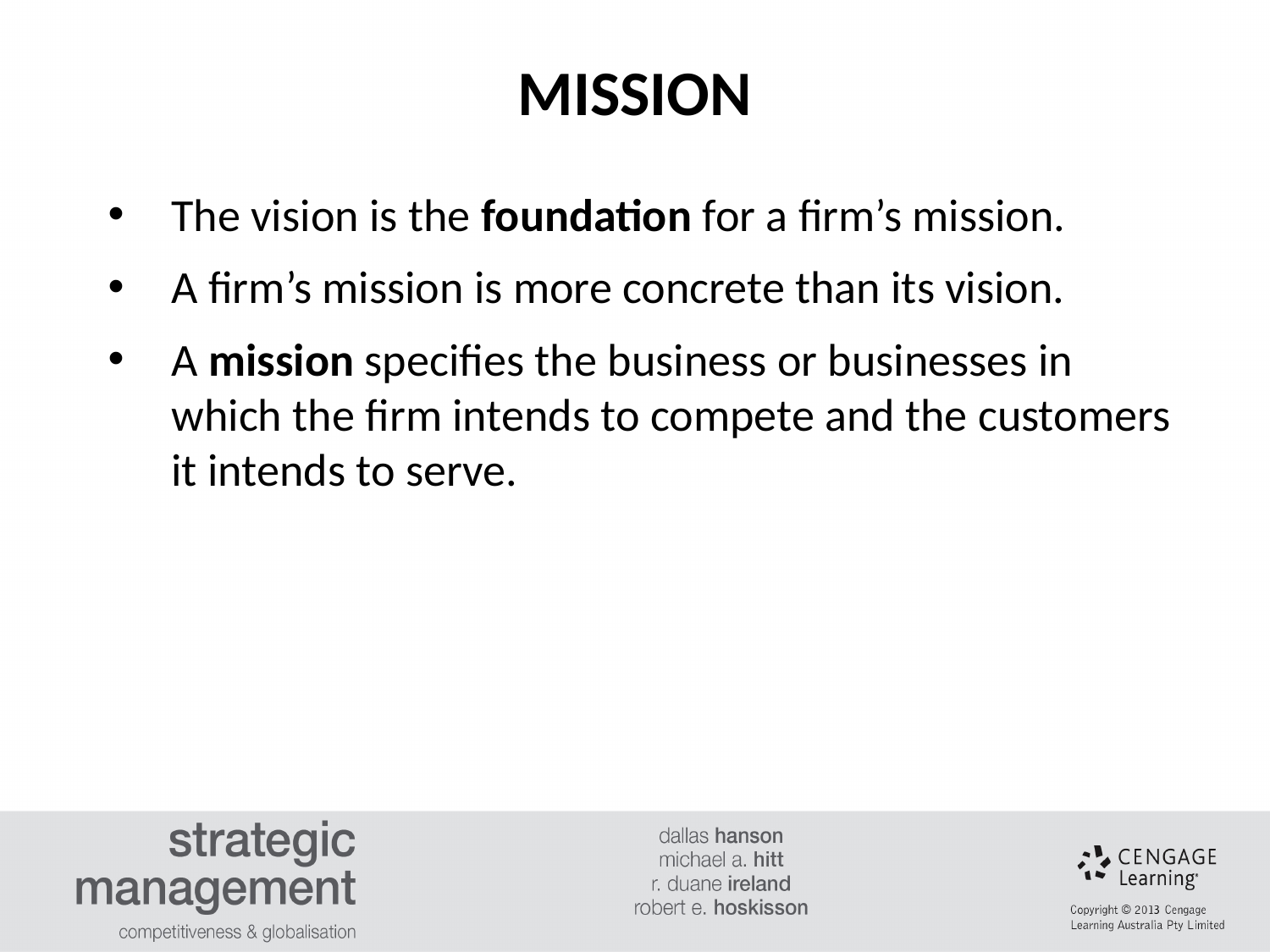

MISSION
The vision is the foundation for a firm’s mission.
A firm’s mission is more concrete than its vision.
A mission specifies the business or businesses in which the firm intends to compete and the customers it intends to serve.